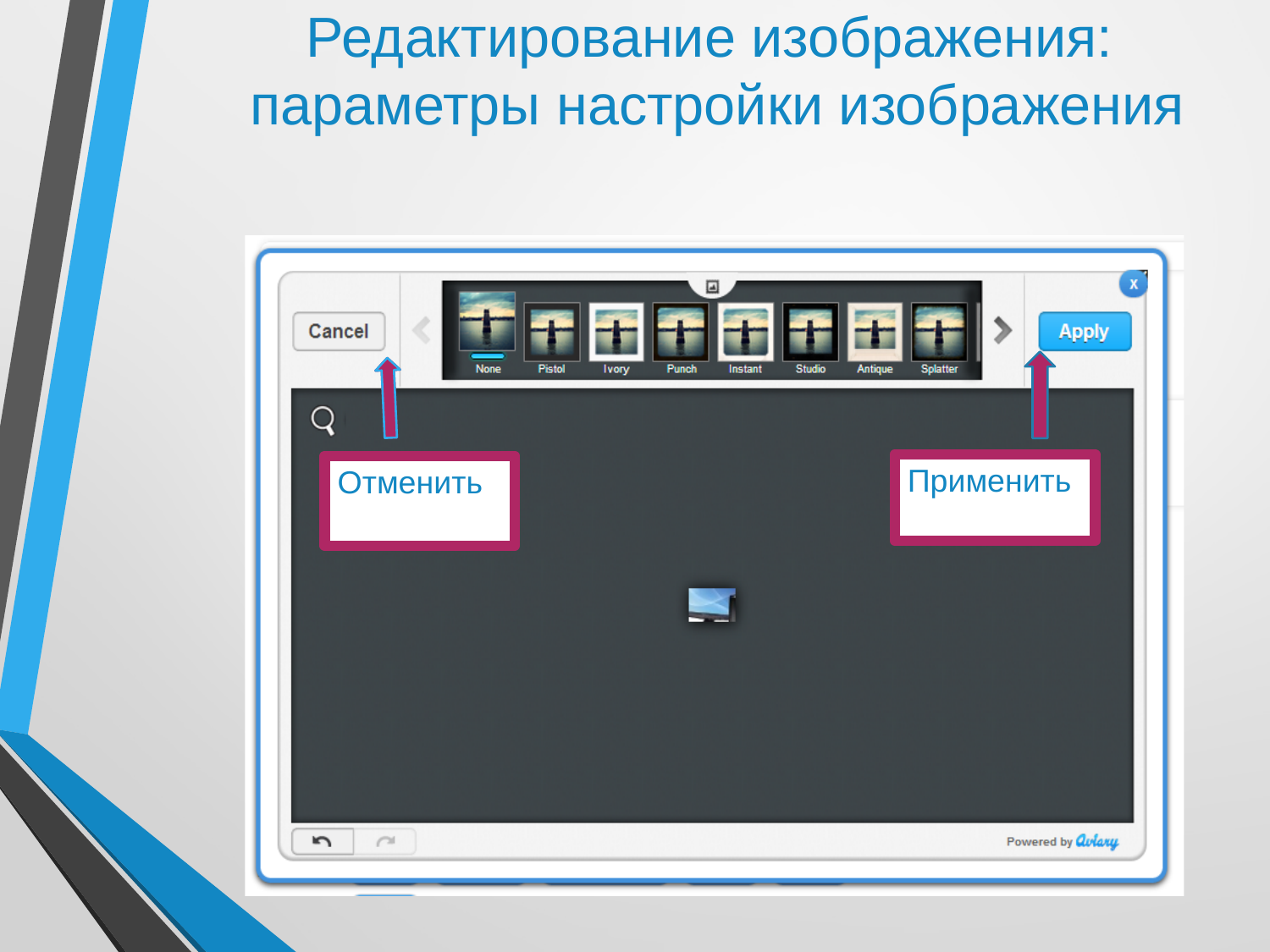

Редактирование изображения:
параметры настройки изображения

Применить
Отменить